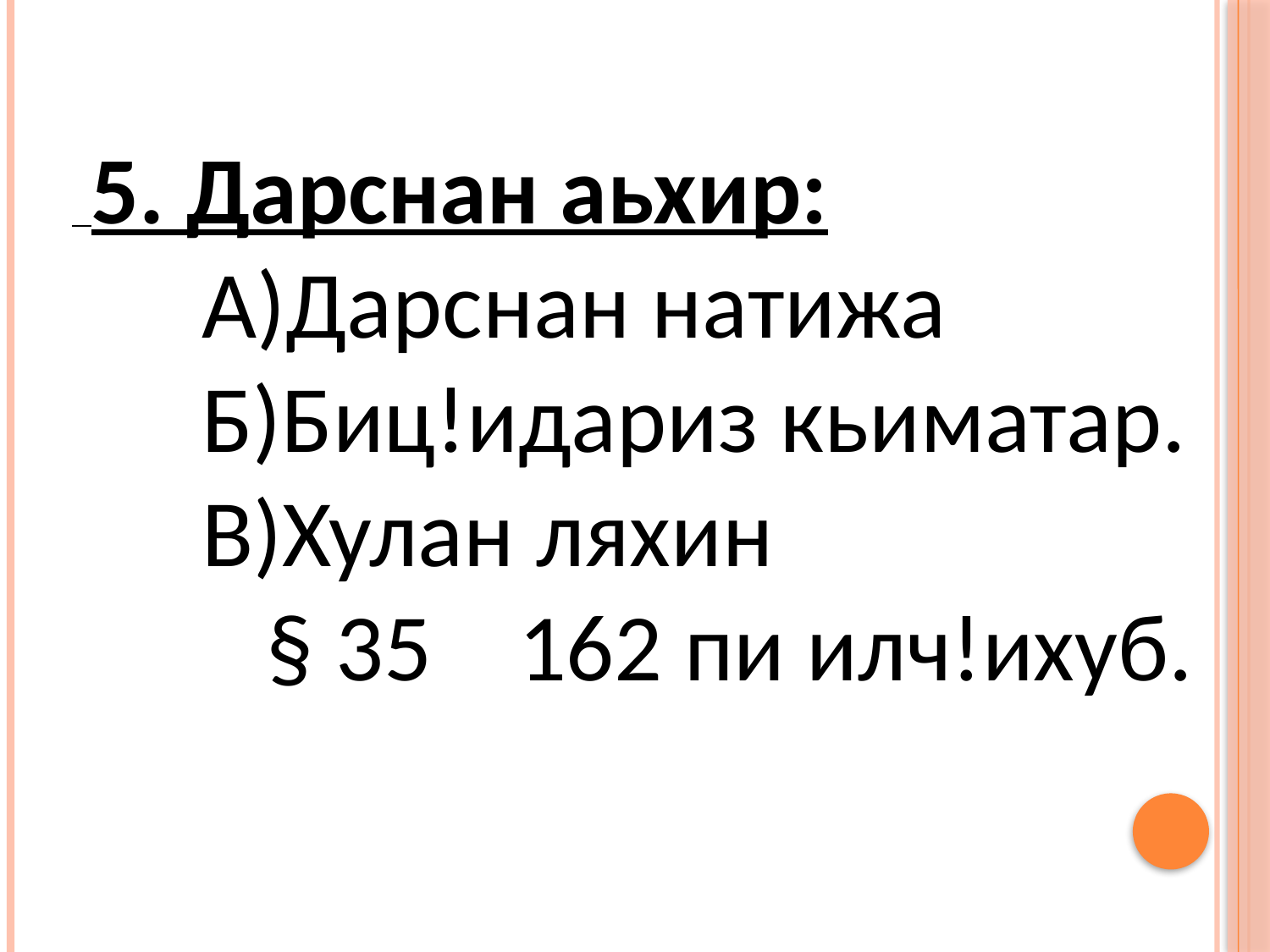

5. Дарснан аьхир:
      А)Дарснан натижа
      Б)Биц!идариз кьиматар.
      В)Хулан ляхин
         § 35    162 пи илч!ихуб.